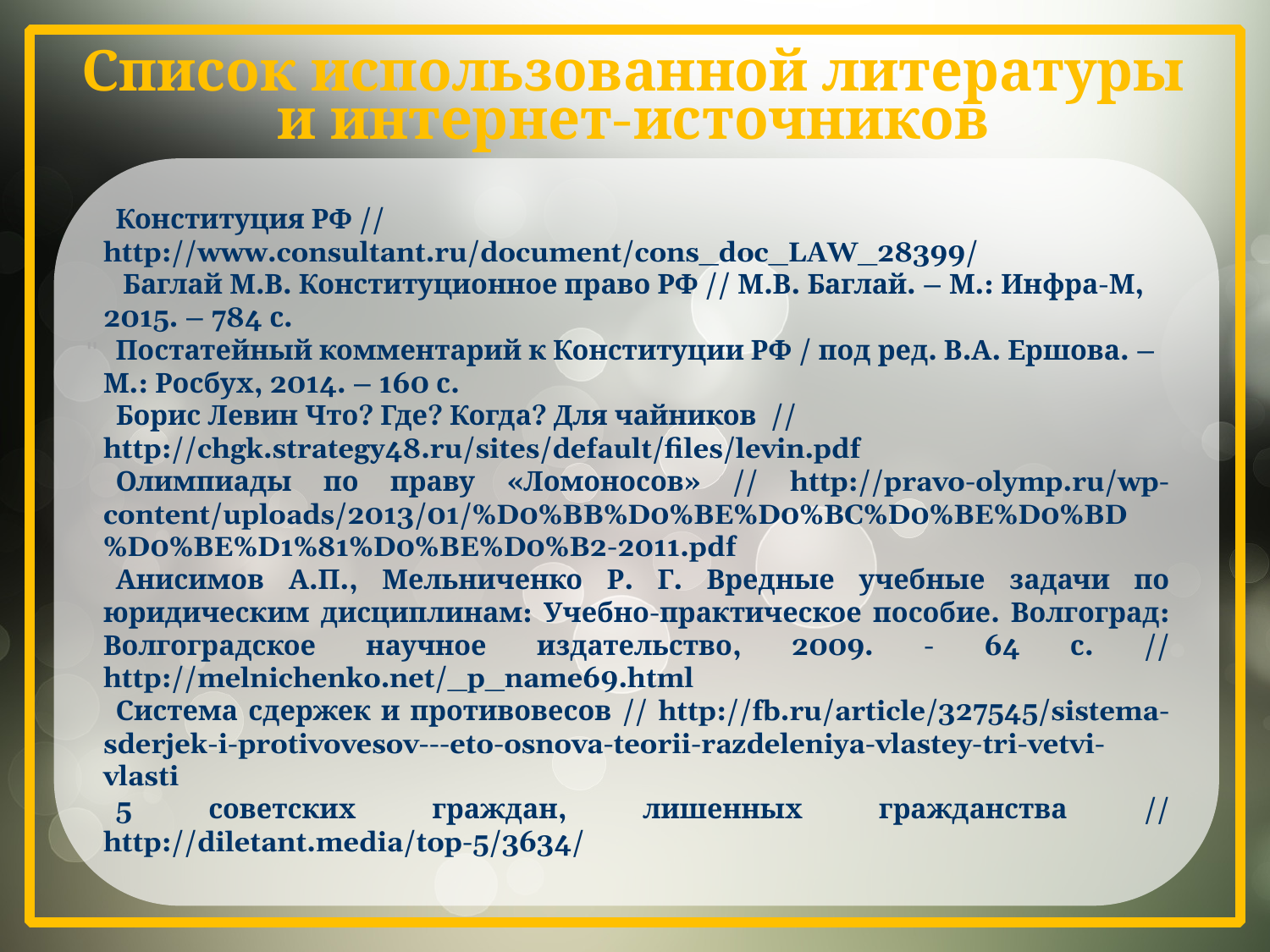

Список использованной литературы
 и интернет-источников
Конституция РФ // http://www.consultant.ru/document/cons_doc_LAW_28399/
 Баглай М.В. Конституционное право РФ // М.В. Баглай. – М.: Инфра-М, 2015. – 784 с.
Постатейный комментарий к Конституции РФ / под ред. В.А. Ершова. – М.: Росбух, 2014. – 160 с.
Борис Левин Что? Где? Когда? Для чайников  // http://chgk.strategy48.ru/sites/default/files/levin.pdf
Олимпиады по праву «Ломоносов» // http://pravo-olymp.ru/wp-content/uploads/2013/01/%D0%BB%D0%BE%D0%BC%D0%BE%D0%BD%D0%BE%D1%81%D0%BE%D0%B2-2011.pdf
Анисимов А.П., Мельниченко Р. Г. Вредные учебные задачи по юридическим дисциплинам: Учебно-практическое пособие. Волгоград: Волгоградское научное издательство, 2009. - 64 с. // http://melnichenko.net/_p_name69.html
Система сдержек и противовесов // http://fb.ru/article/327545/sistema-sderjek-i-protivovesov---eto-osnova-teorii-razdeleniya-vlastey-tri-vetvi-vlasti
5 советских граждан, лишенных гражданства // http://diletant.media/top-5/3634/

"